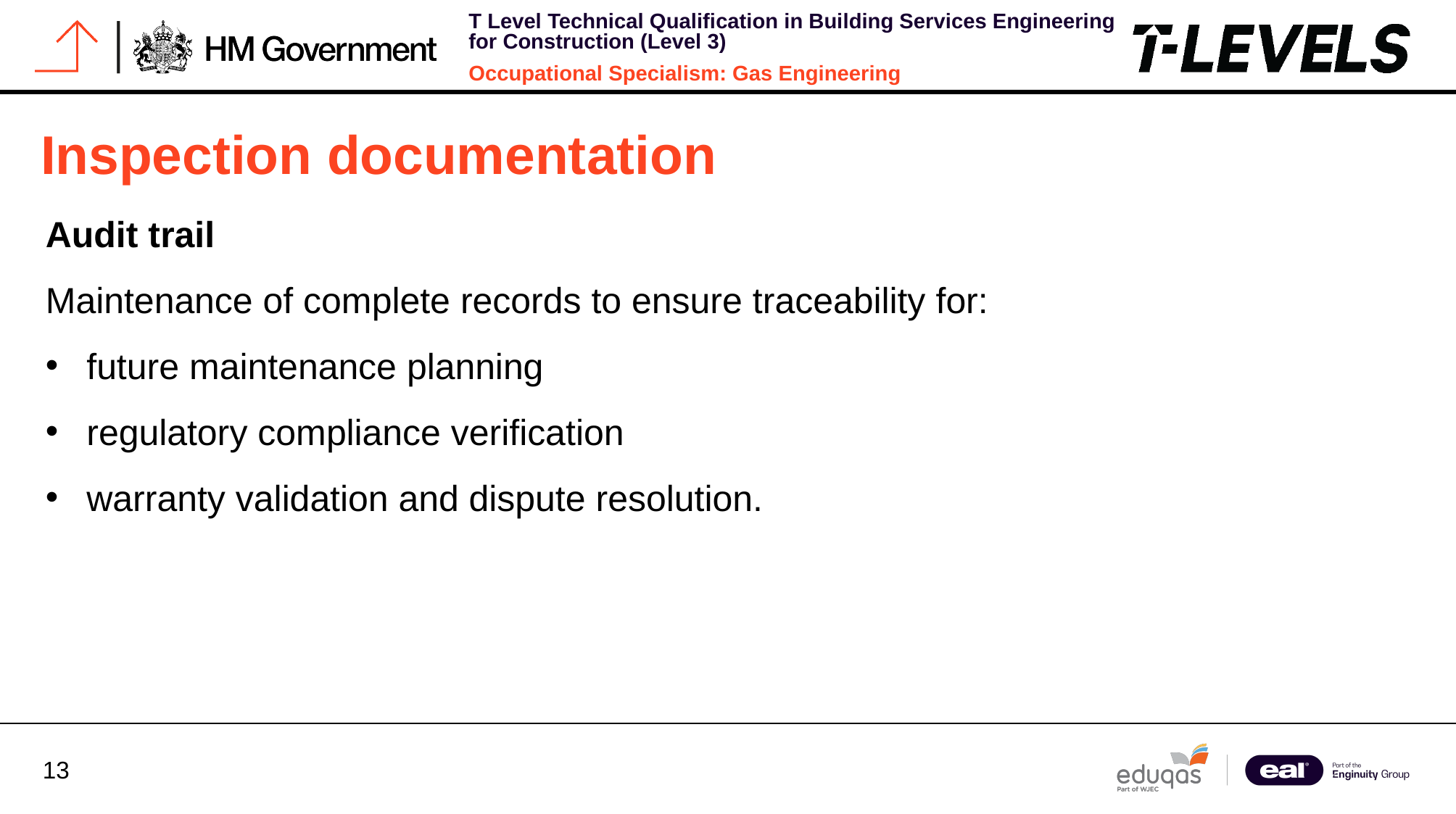

# Inspection documentation
Audit trail
Maintenance of complete records to ensure traceability for:
future maintenance planning
regulatory compliance verification
warranty validation and dispute resolution.